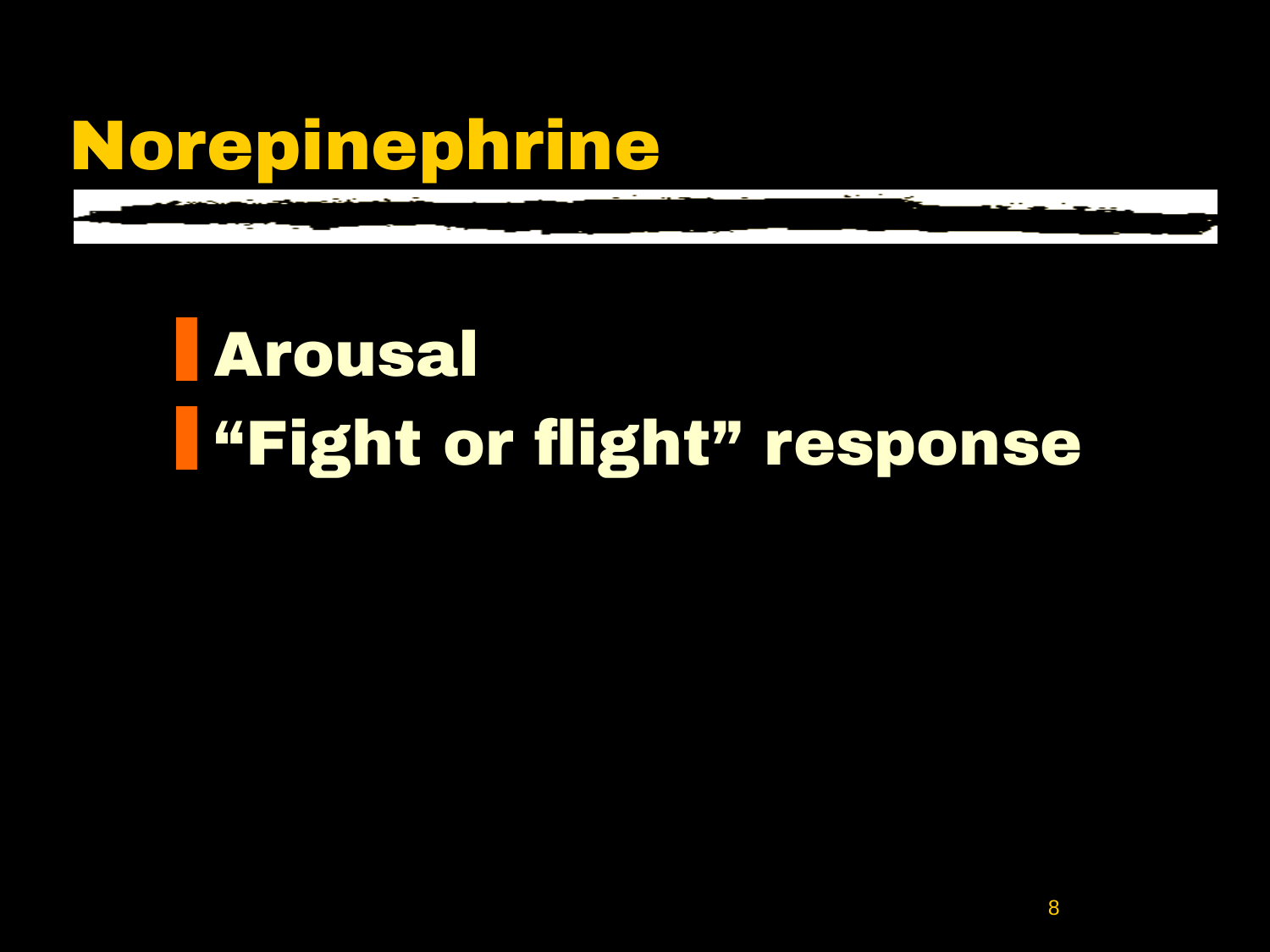

# Norepinephrine
Arousal
“Fight or flight” response